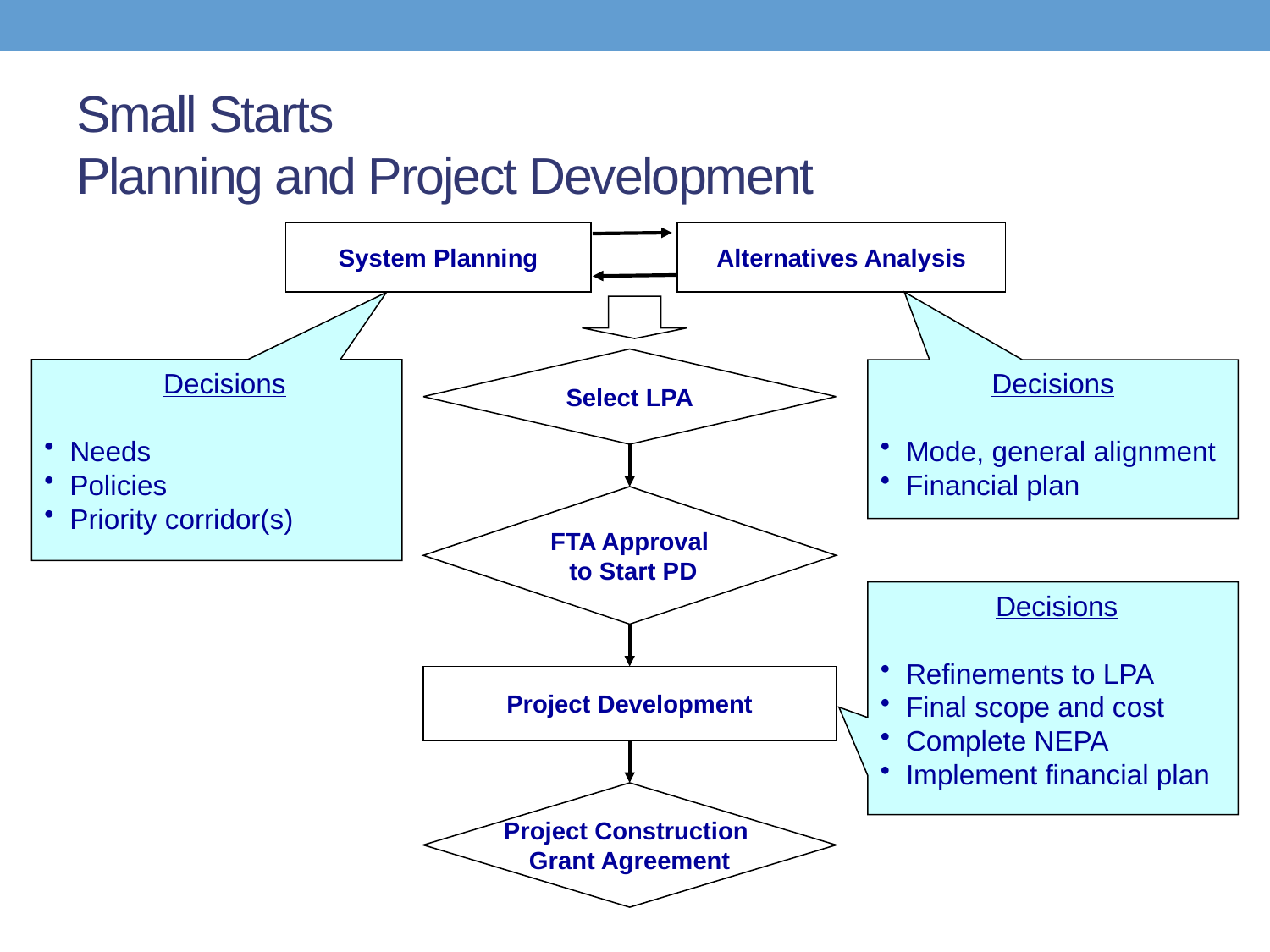

# Small Starts Planning and Project Development
System Planning
Alternatives Analysis

Select LPA

  Decisions

  Needs
  Policies
  Priority corridor(s)
Decisions

  Mode, general alignment
  Financial plan
FTA Approval
 to Start PD
 Decisions

  Refinements to LPA
  Final scope and cost
  Complete NEPA
  Implement financial plan
Project Development
Project Construction
Grant Agreement
15